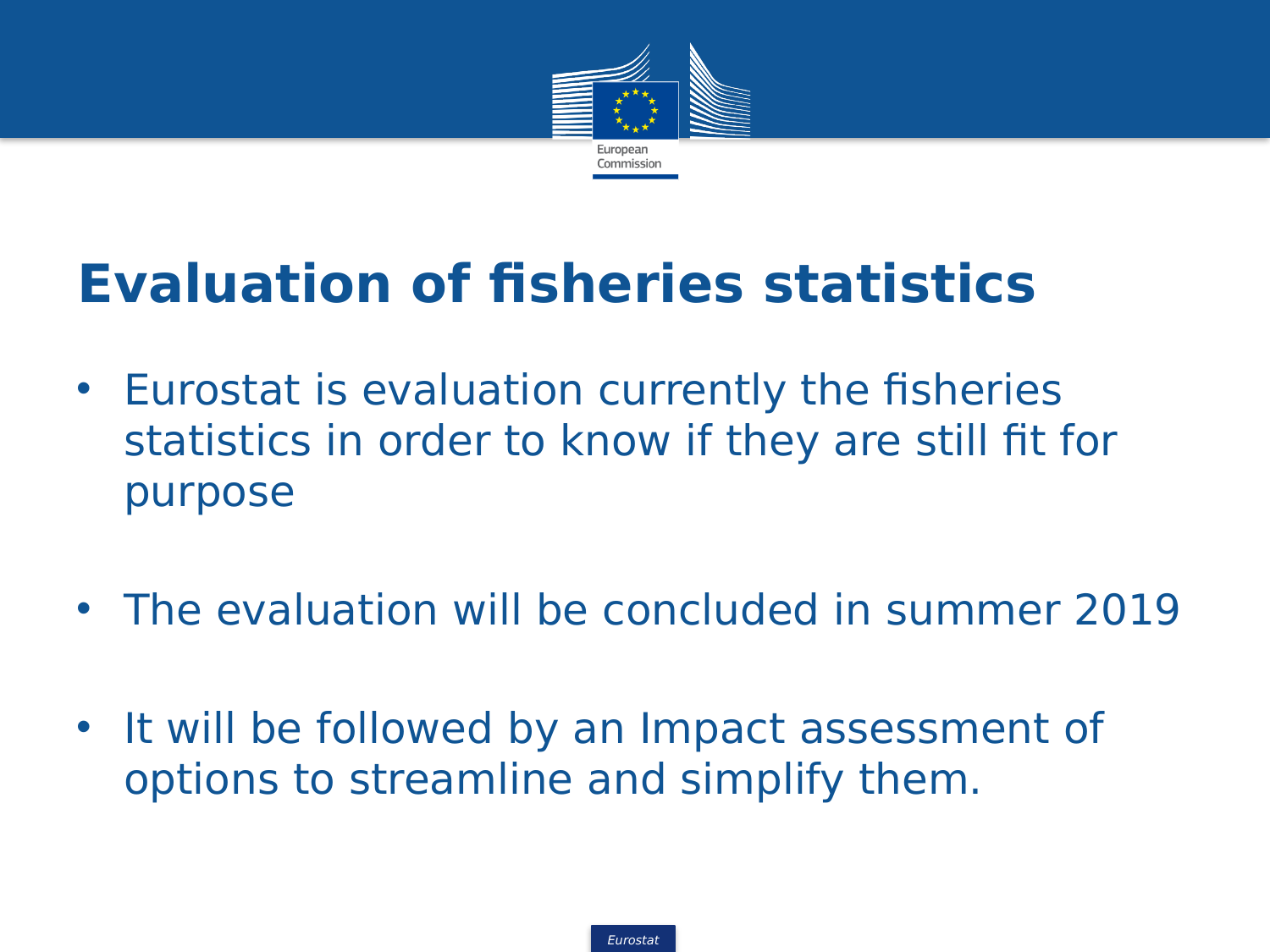

# Evaluation of fisheries statistics
Eurostat is evaluation currently the fisheries statistics in order to know if they are still fit for purpose

The evaluation will be concluded in summer 2019

It will be followed by an Impact assessment of options to streamline and simplify them.